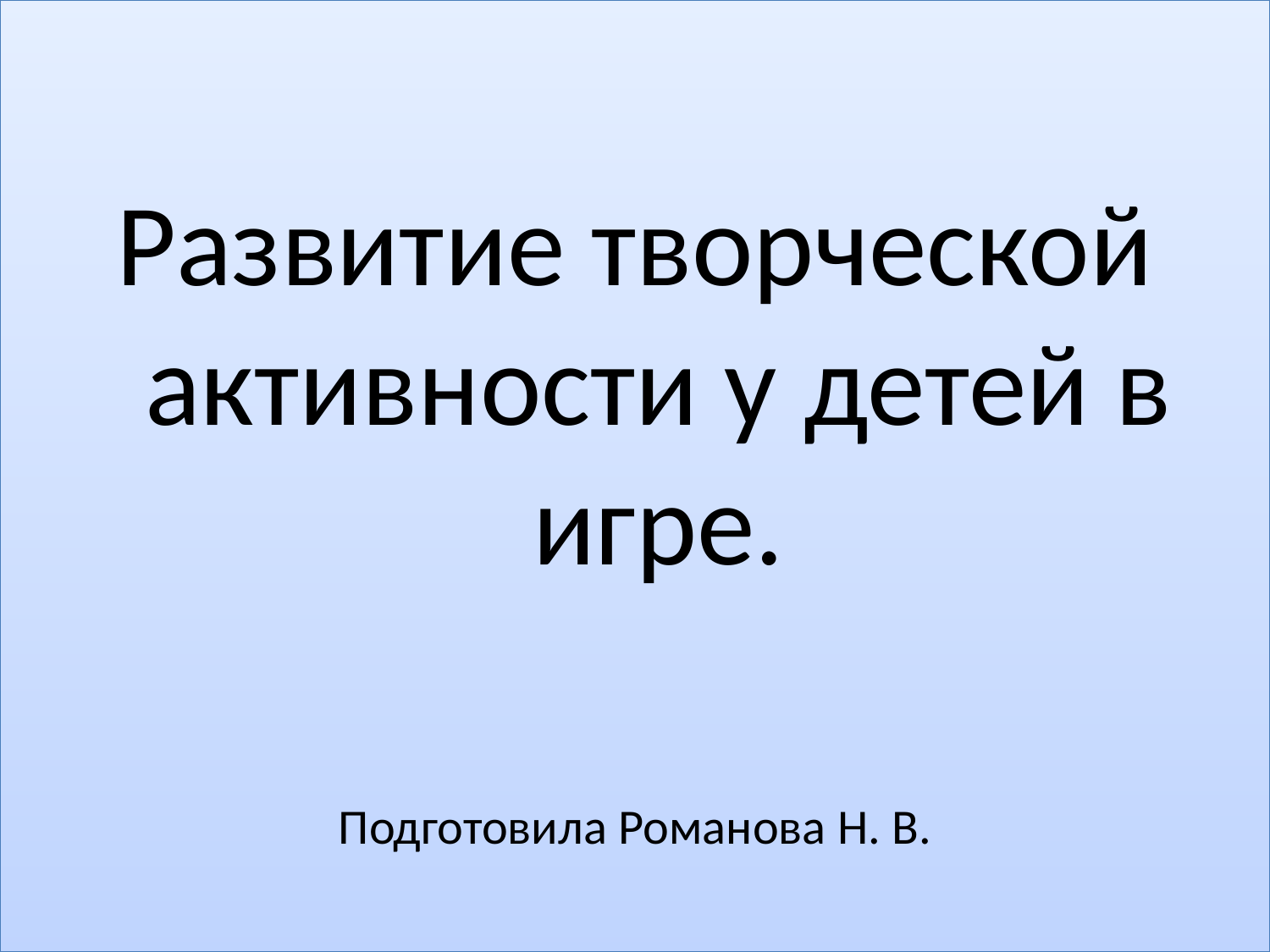

Развитие творческой активности у детей в игре.

Подготовила Романова Н. В.